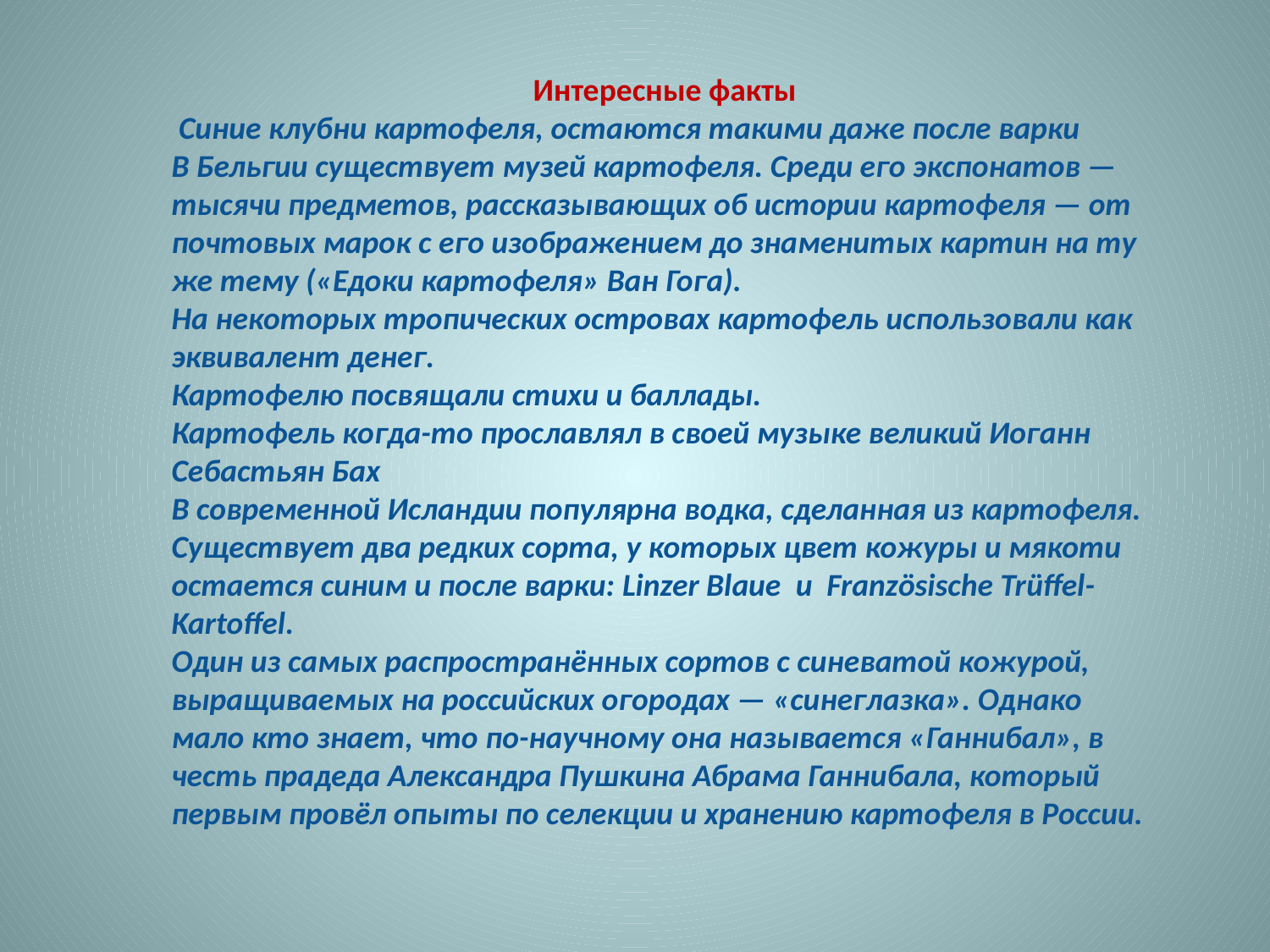

Интересные факты
 Синие клубни картофеля, остаются такими даже после варки
В Бельгии существует музей картофеля. Среди его экспонатов — тысячи предметов, рассказывающих об истории картофеля — от почтовых марок с его изображением до знаменитых картин на ту же тему («Едоки картофеля» Ван Гога).
На некоторых тропических островах картофель использовали как эквивалент денег.
Картофелю посвящали стихи и баллады.
Картофель когда-то прославлял в своей музыке великий Иоганн Себастьян Бах
В современной Исландии популярна водка, сделанная из картофеля.
Существует два редких сорта, у которых цвет кожуры и мякоти остается синим и после варки: Linzer Blaue  и  Französische Trüffel-Kartoffel.
Один из самых распространённых сортов с синеватой кожурой, выращиваемых на российских огородах — «синеглазка». Однако мало кто знает, что по-научному она называется «Ганнибал», в честь прадеда Александра Пушкина Абрама Ганнибала, который первым провёл опыты по селекции и хранению картофеля в России.